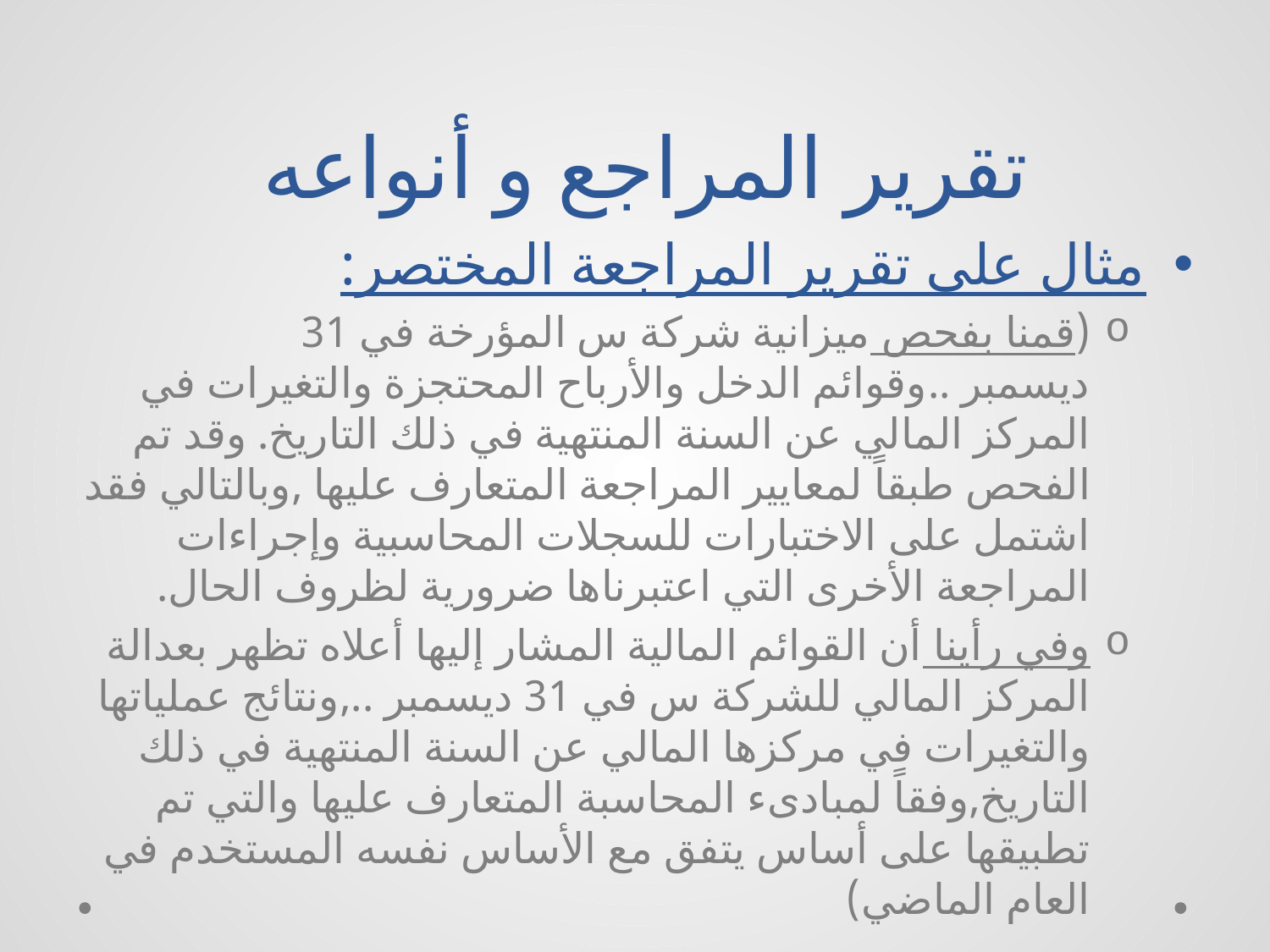

# تقرير المراجع و أنواعه
مثال على تقرير المراجعة المختصر:
(قمنا بفحص ميزانية شركة س المؤرخة في 31 ديسمبر ..وقوائم الدخل والأرباح المحتجزة والتغيرات في المركز المالي عن السنة المنتهية في ذلك التاريخ. وقد تم الفحص طبقاً لمعايير المراجعة المتعارف عليها ,وبالتالي فقد اشتمل على الاختبارات للسجلات المحاسبية وإجراءات المراجعة الأخرى التي اعتبرناها ضرورية لظروف الحال.
وفي رأينا أن القوائم المالية المشار إليها أعلاه تظهر بعدالة المركز المالي للشركة س في 31 ديسمبر ..,ونتائج عملياتها والتغيرات في مركزها المالي عن السنة المنتهية في ذلك التاريخ,وفقاً لمبادىء المحاسبة المتعارف عليها والتي تم تطبيقها على أساس يتفق مع الأساس نفسه المستخدم في العام الماضي)